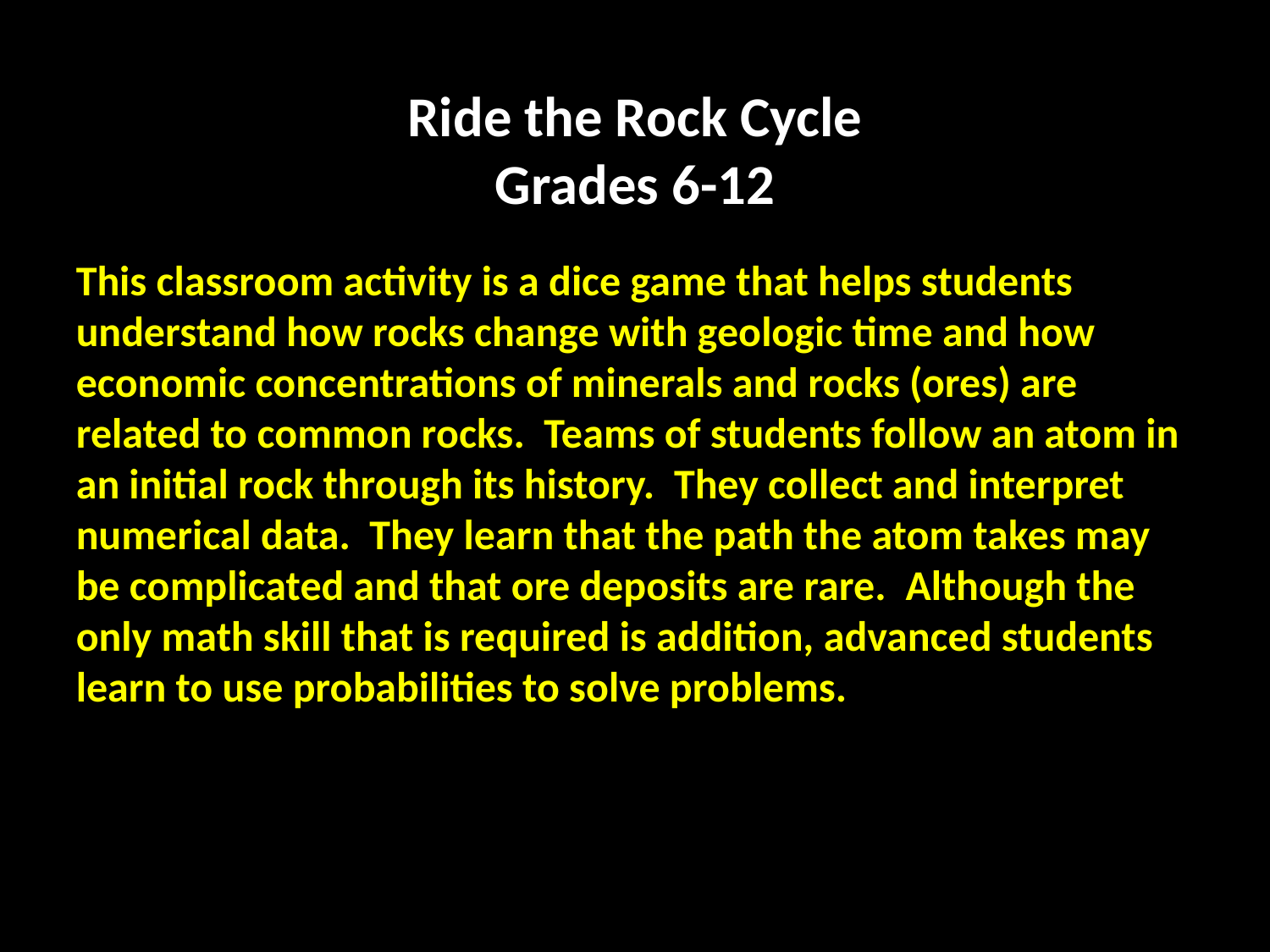

Ride the Rock Cycle
Grades 6-12

This classroom activity is a dice game that helps students understand how rocks change with geologic time and how economic concentrations of minerals and rocks (ores) are related to common rocks.  Teams of students follow an atom in an initial rock through its history.  They collect and interpret numerical data.  They learn that the path the atom takes may be complicated and that ore deposits are rare.  Although the only math skill that is required is addition, advanced students learn to use probabilities to solve problems.